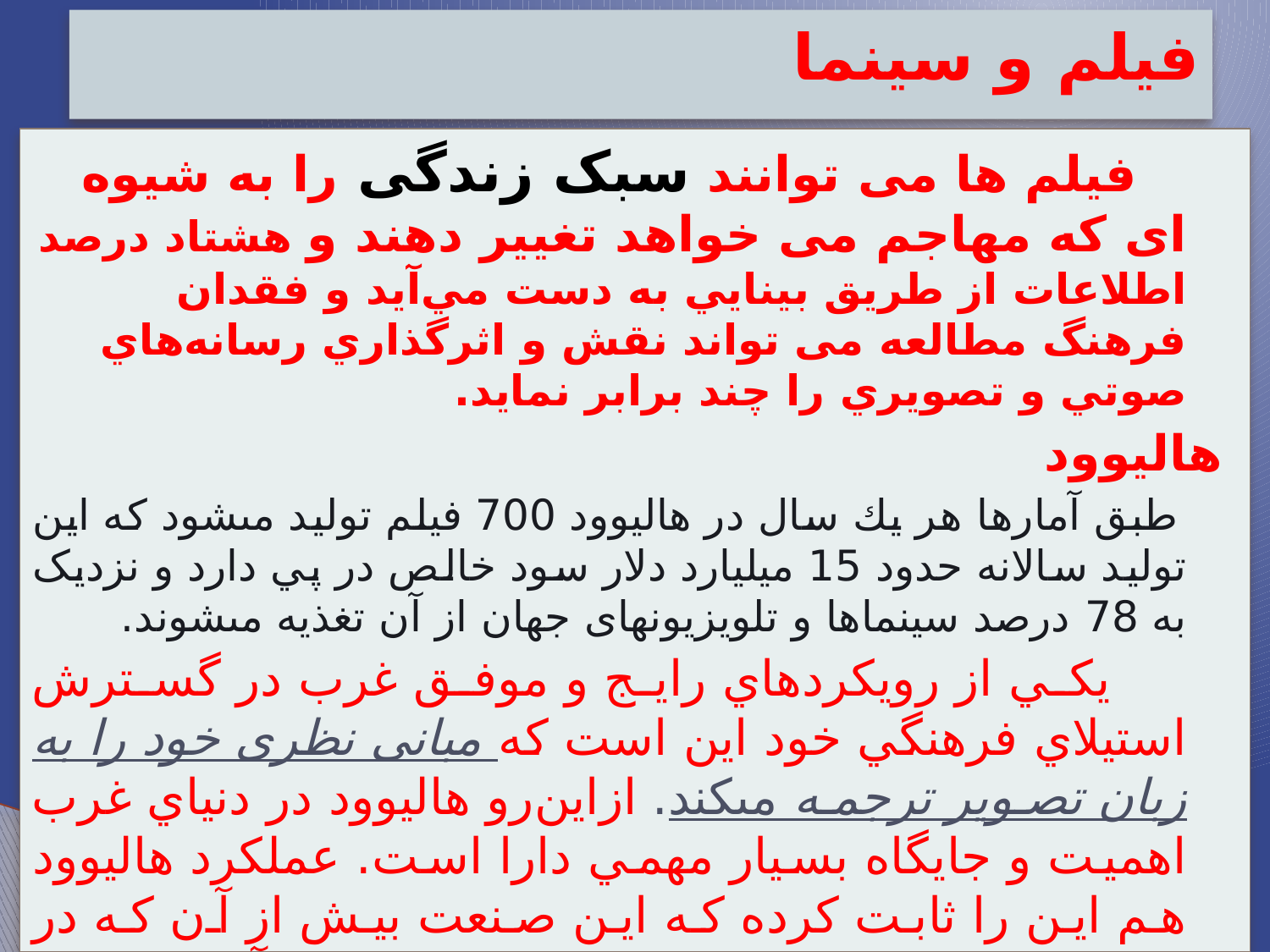

فیلم و سینما
     فیلم ها می توانند سبک زندگی را به شیوه ای که مهاجم می خواهد تغییر دهند و هشتاد درصد اطلاعات از طريق بينايي به دست مي‌آيد و فقدان فرهنگ مطالعه می تواند نقش و اثرگذاري رسانه‌هاي صوتي و تصويري را چند برابر نماید.
هاليوود
   طبق آمارها هر يك سال در هالیوود 700 فیلم تولید مى‏شود كه اين توليد سالانه حدود 15 میلیارد دلار سود خالص در پي دارد و نزدیک به 78 درصد سینماها و تلویزیون‏هاى جهان از آن تغذیه مى‏شوند.
    يكي از رويكردهاي رايج و موفق غرب در گسترش استيلاي فرهنگي خود اين است كه مبانى نظرى خود را به زبان تصویر ترجمه مى‏کند. ازاين‌رو هاليوود در دنياي غرب اهميت و جايگاه بسيار مهمي دارا است. عملكرد هاليوود هم اين را ثابت كرده كه این صنعت بیش از آن كه در خدمت هنر باشد در خدمت سیاستمداران آمریكایی و صهیونیسم و اهداف جنگ‌طلبانه‌ي آن‌ها است.